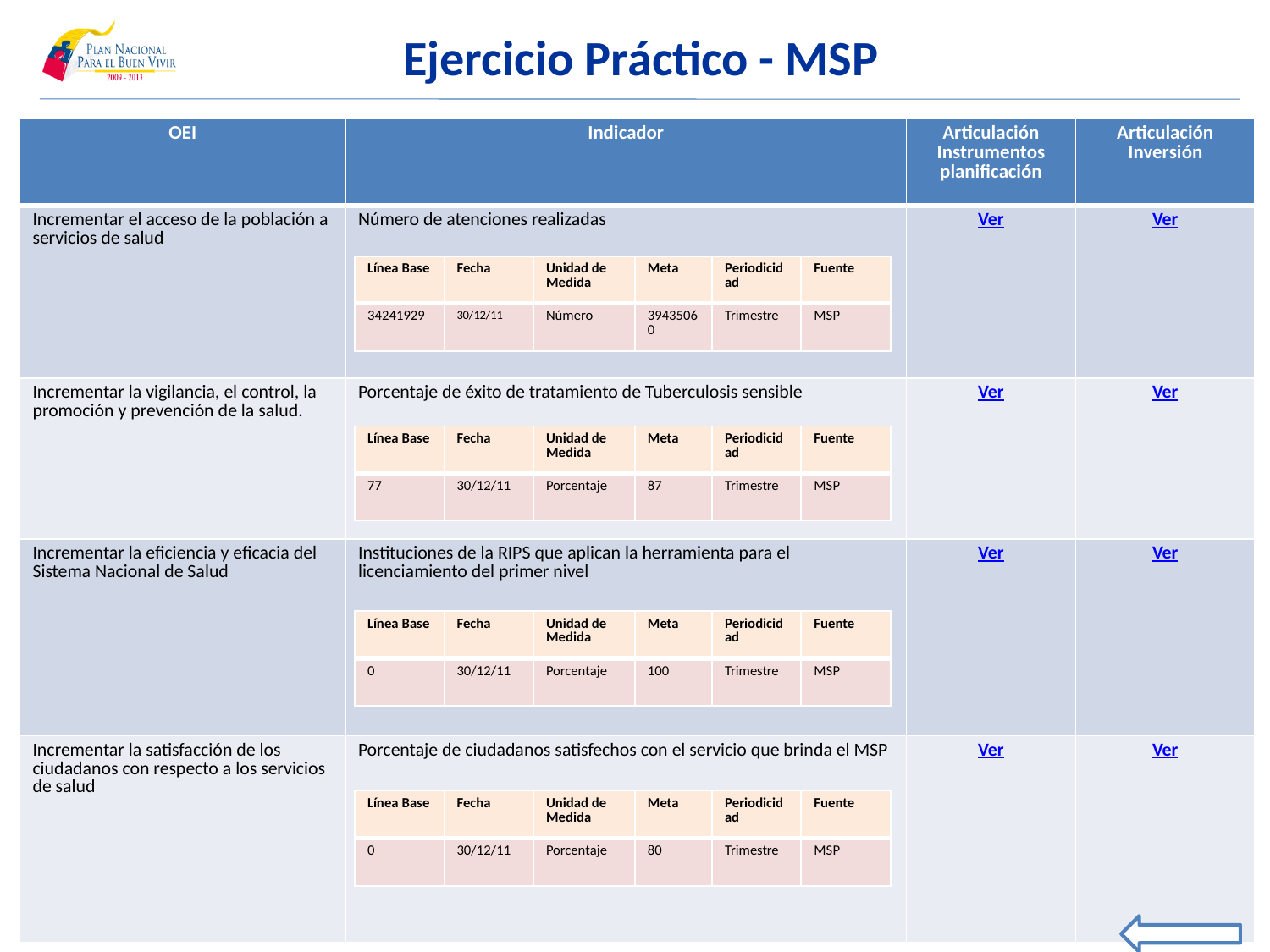

Ejercicio Práctico - MSP
| OEI | Indicador | Articulación Instrumentos planificación | Articulación Inversión |
| --- | --- | --- | --- |
| Incrementar el acceso de la población a servicios de salud | Número de atenciones realizadas | Ver | Ver |
| Incrementar la vigilancia, el control, la promoción y prevención de la salud. | Porcentaje de éxito de tratamiento de Tuberculosis sensible | Ver | Ver |
| Incrementar la eficiencia y eficacia del Sistema Nacional de Salud | Instituciones de la RIPS que aplican la herramienta para el licenciamiento del primer nivel | Ver | Ver |
| Incrementar la satisfacción de los ciudadanos con respecto a los servicios de salud | Porcentaje de ciudadanos satisfechos con el servicio que brinda el MSP | Ver | Ver |
| Línea Base | Fecha | Unidad de Medida | Meta | Periodicidad | Fuente |
| --- | --- | --- | --- | --- | --- |
| 34241929 | 30/12/11 | Número | 39435060 | Trimestre | MSP |
| Línea Base | Fecha | Unidad de Medida | Meta | Periodicidad | Fuente |
| --- | --- | --- | --- | --- | --- |
| 77 | 30/12/11 | Porcentaje | 87 | Trimestre | MSP |
| Línea Base | Fecha | Unidad de Medida | Meta | Periodicidad | Fuente |
| --- | --- | --- | --- | --- | --- |
| 0 | 30/12/11 | Porcentaje | 100 | Trimestre | MSP |
| Línea Base | Fecha | Unidad de Medida | Meta | Periodicidad | Fuente |
| --- | --- | --- | --- | --- | --- |
| 0 | 30/12/11 | Porcentaje | 80 | Trimestre | MSP |